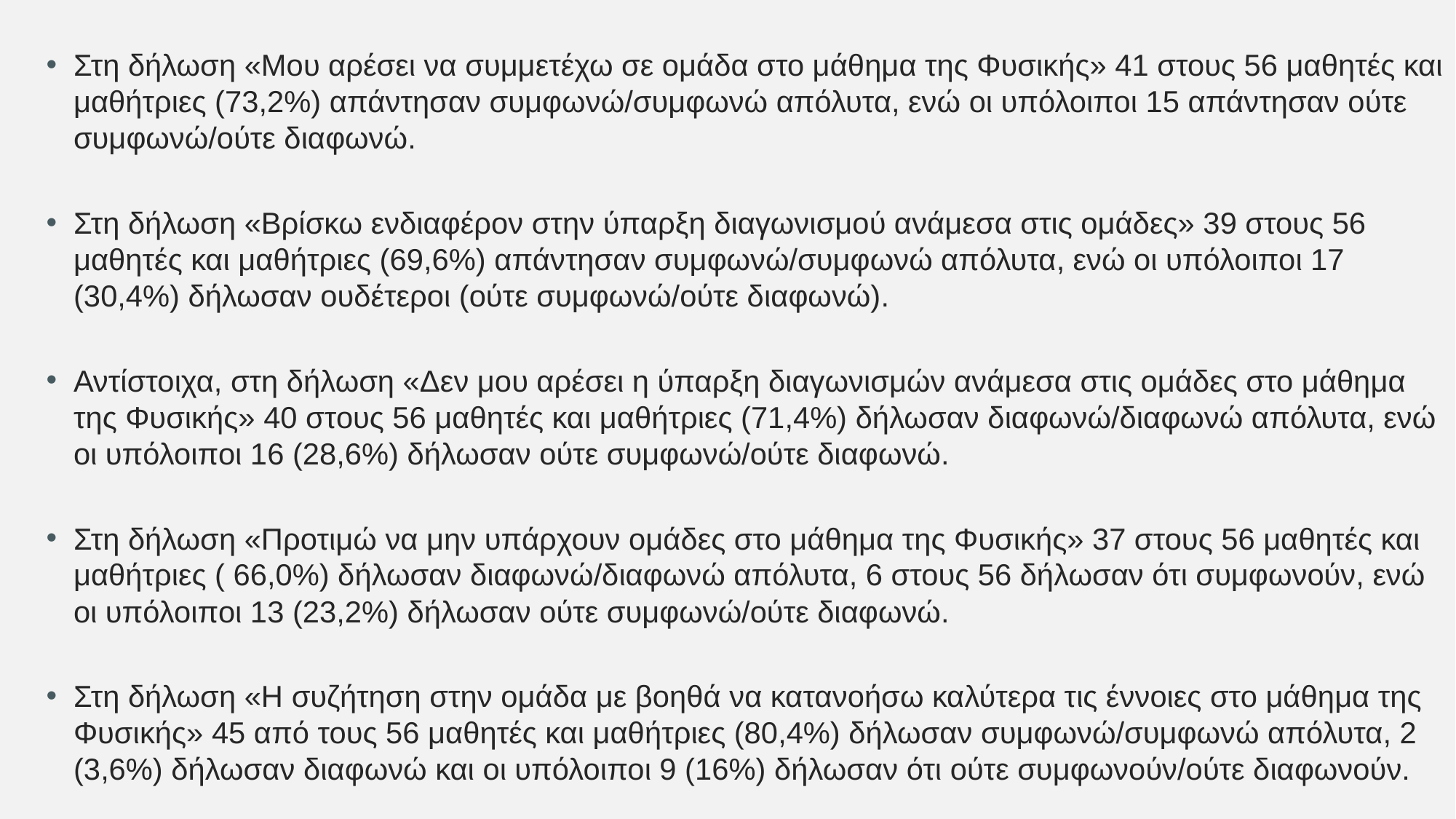

Στη δήλωση «Μου αρέσει να συμμετέχω σε ομάδα στο μάθημα της Φυσικής» 41 στους 56 μαθητές και μαθήτριες (73,2%) απάντησαν συμφωνώ/συμφωνώ απόλυτα, ενώ οι υπόλοιποι 15 απάντησαν ούτε συμφωνώ/ούτε διαφωνώ.

Στη δήλωση «Βρίσκω ενδιαφέρον στην ύπαρξη διαγωνισμού ανάμεσα στις ομάδες» 39 στους 56 μαθητές και μαθήτριες (69,6%) απάντησαν συμφωνώ/συμφωνώ απόλυτα, ενώ οι υπόλοιποι 17 (30,4%) δήλωσαν ουδέτεροι (ούτε συμφωνώ/ούτε διαφωνώ).

Αντίστοιχα, στη δήλωση «Δεν μου αρέσει η ύπαρξη διαγωνισμών ανάμεσα στις ομάδες στο μάθημα της Φυσικής» 40 στους 56 μαθητές και μαθήτριες (71,4%) δήλωσαν διαφωνώ/διαφωνώ απόλυτα, ενώ οι υπόλοιποι 16 (28,6%) δήλωσαν ούτε συμφωνώ/ούτε διαφωνώ.

Στη δήλωση «Προτιμώ να μην υπάρχουν ομάδες στο μάθημα της Φυσικής» 37 στους 56 μαθητές και μαθήτριες ( 66,0%) δήλωσαν διαφωνώ/διαφωνώ απόλυτα, 6 στους 56 δήλωσαν ότι συμφωνούν, ενώ οι υπόλοιποι 13 (23,2%) δήλωσαν ούτε συμφωνώ/ούτε διαφωνώ.

Στη δήλωση «Η συζήτηση στην ομάδα με βοηθά να κατανοήσω καλύτερα τις έννοιες στο μάθημα της Φυσικής» 45 από τους 56 μαθητές και μαθήτριες (80,4%) δήλωσαν συμφωνώ/συμφωνώ απόλυτα, 2 (3,6%) δήλωσαν διαφωνώ και οι υπόλοιποι 9 (16%) δήλωσαν ότι ούτε συμφωνούν/ούτε διαφωνούν.